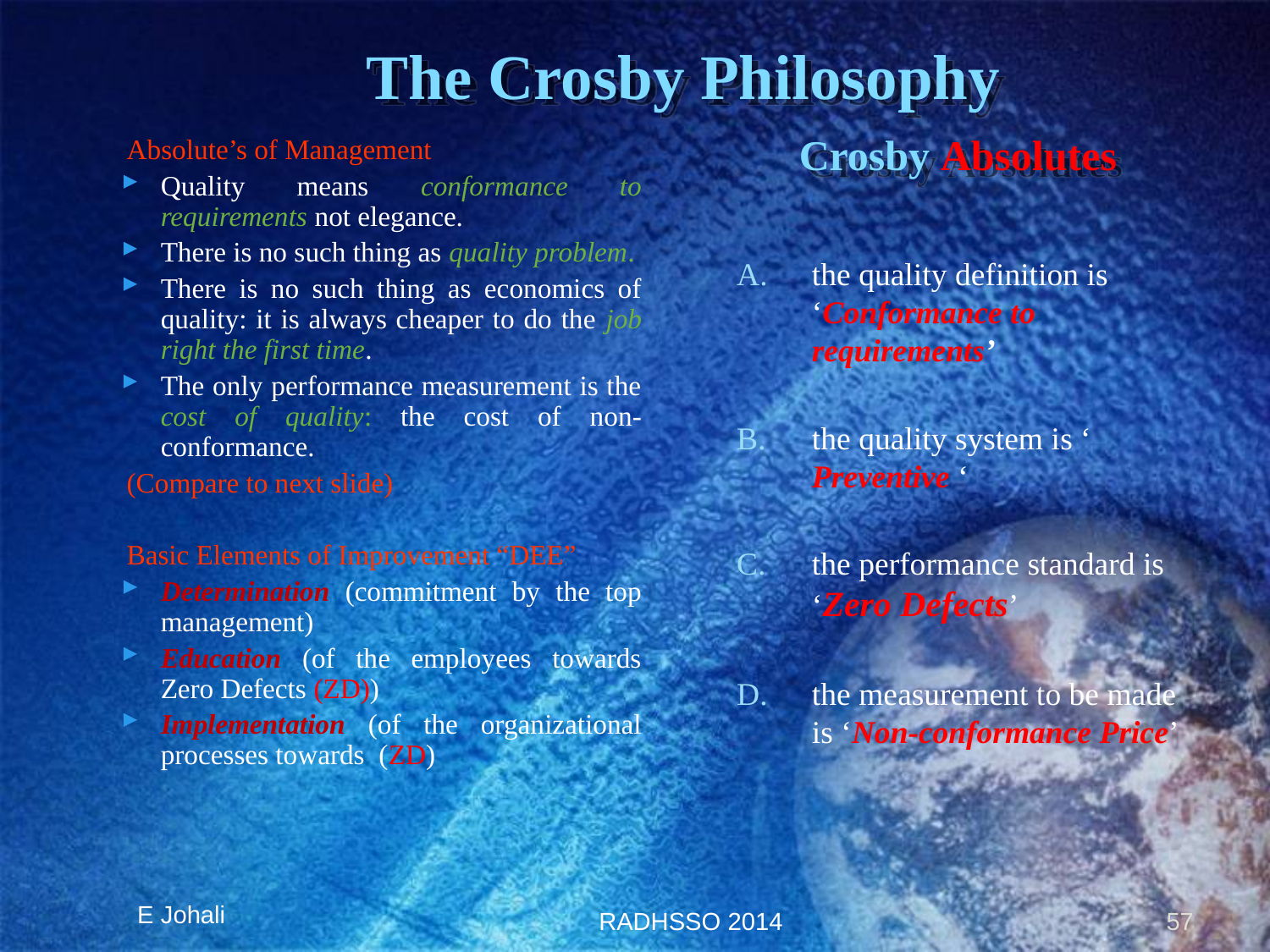

# The Crosby Philosophy
Absolute’s of Management
Quality means conformance to requirements not elegance.
There is no such thing as quality problem.
There is no such thing as economics of quality: it is always cheaper to do the job right the first time.
The only performance measurement is the cost of quality: the cost of non-conformance.
(Compare to next slide)

Basic Elements of Improvement “DEE”
Determination (commitment by the top management)
Education (of the employees towards Zero Defects (ZD))
Implementation (of the organizational processes towards  (ZD)
 Crosby Absolutes
the quality definition is ‘Conformance to requirements’

the quality system is ‘ Preventive ‘

the performance standard is ‘Zero Defects’

the measurement to be made is ‘Non-conformance Price’
E Johali
RADHSSO 2014
57